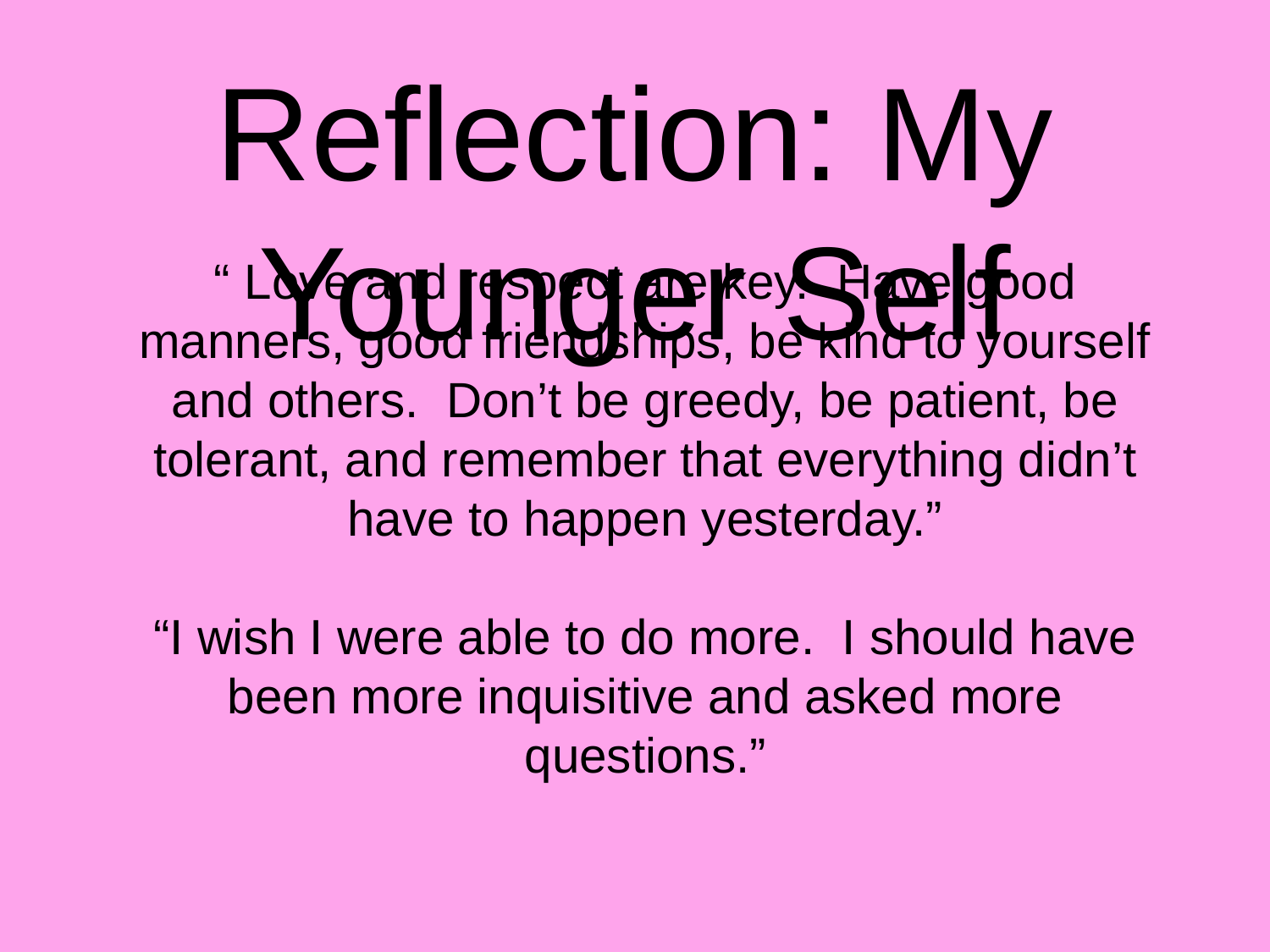

Reflection: My Younger Self
“ Love and respect are key.  Have good manners, good friendships, be kind to yourself and others.  Don’t be greedy, be patient, be tolerant, and remember that everything didn’t have to happen yesterday.”

“I wish I were able to do more.  I should have been more inquisitive and asked more questions.”